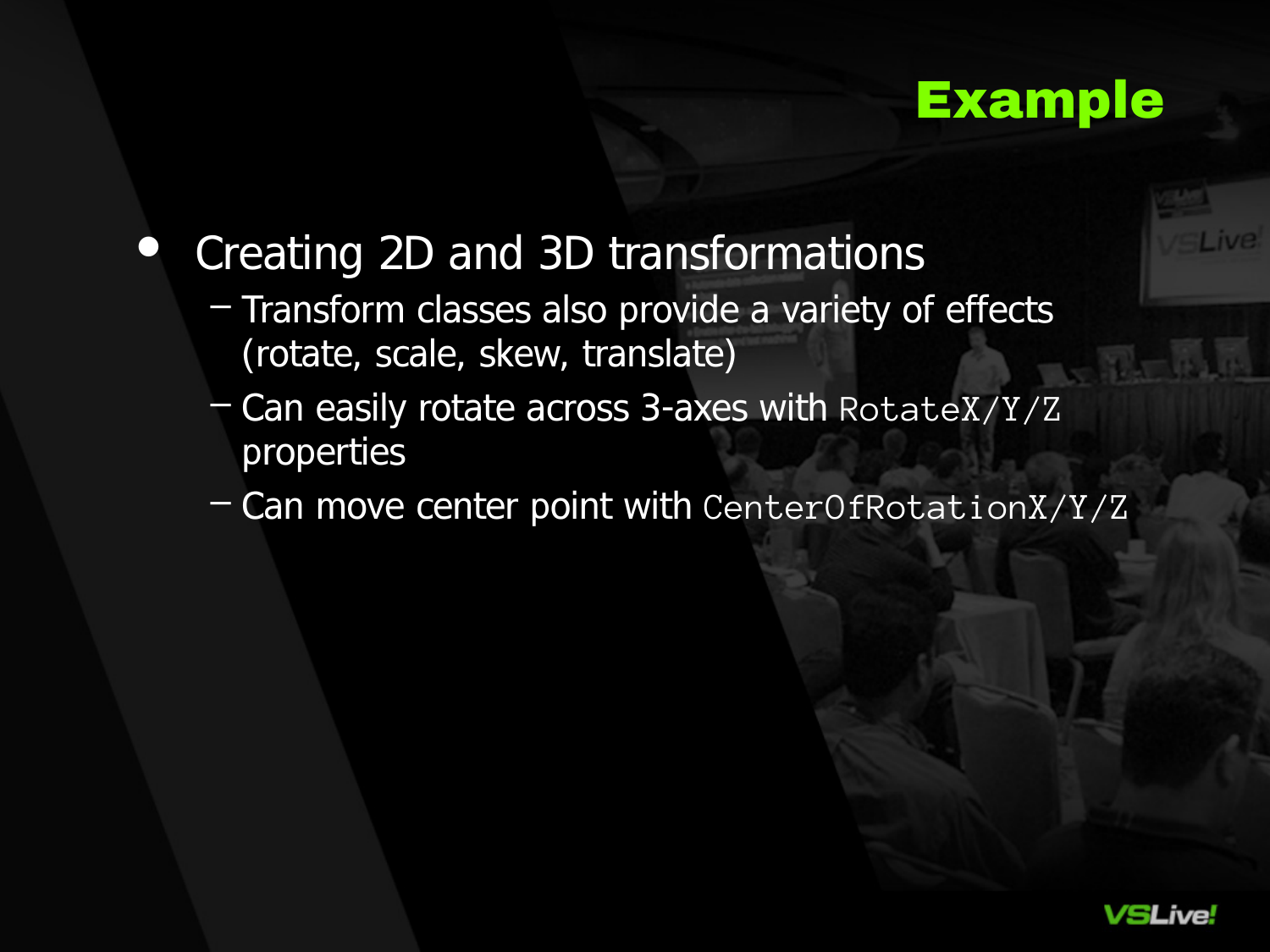

# Example
Creating 2D and 3D transformations
Transform classes also provide a variety of effects (rotate, scale, skew, translate)
Can easily rotate across 3-axes with RotateX/Y/Z properties
Can move center point with CenterOfRotationX/Y/Z